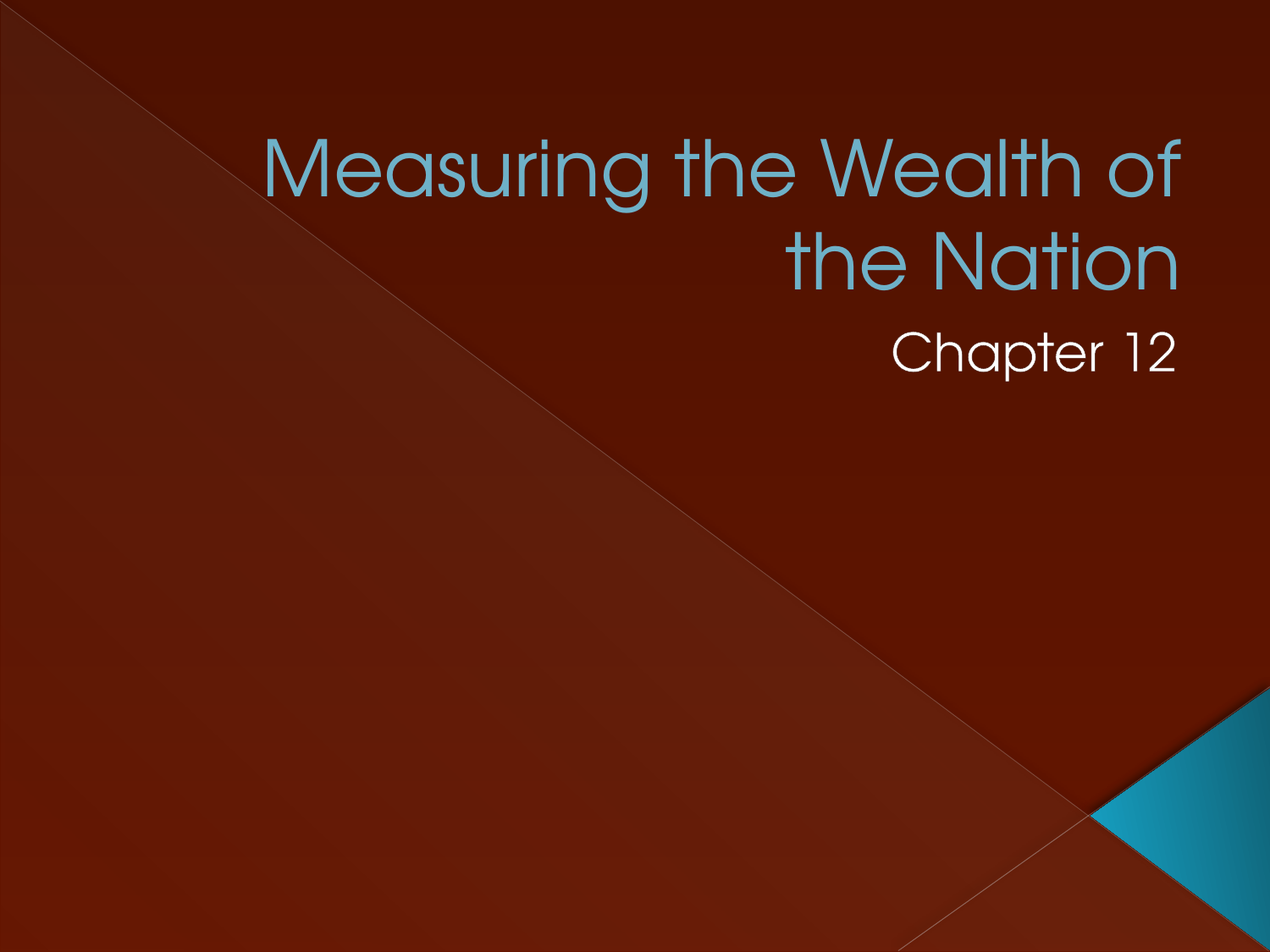

# Measuring the Wealth of the Nation
Chapter 12